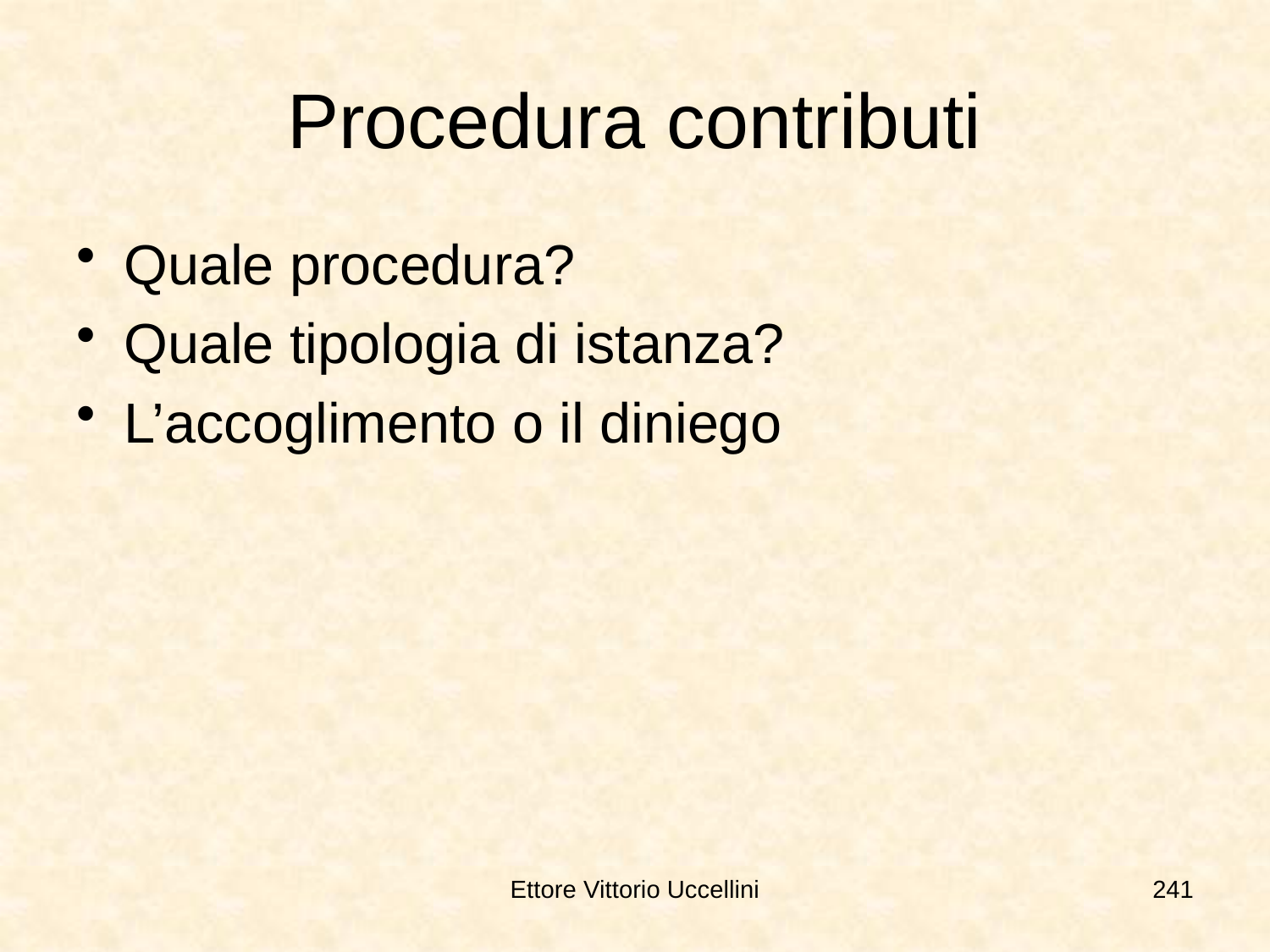

# Procedura contributi
Quale procedura?
Quale tipologia di istanza?
L’accoglimento o il diniego
Ettore Vittorio Uccellini
241